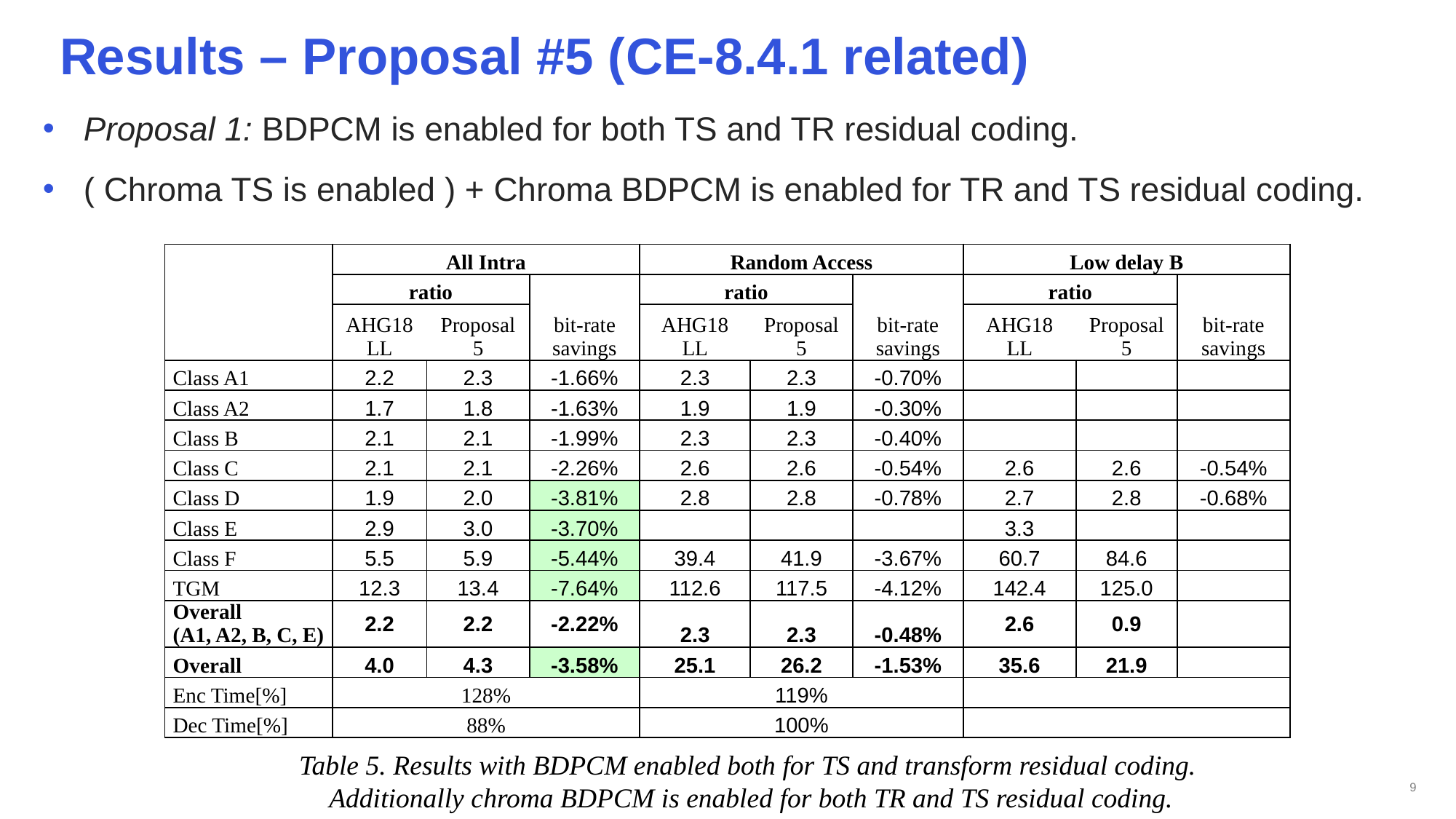

Results – Proposal #5 (CE-8.4.1 related)
Proposal 1: BDPCM is enabled for both TS and TR residual coding.
( Chroma TS is enabled ) + Chroma BDPCM is enabled for TR and TS residual coding.
|  | All Intra |  |  | Random Access |  |  | Low delay B |  |  |
| --- | --- | --- | --- | --- | --- | --- | --- | --- | --- |
|  | ratio |  | bit-rate savings | ratio |  | bit-rate savings | ratio |  | bit-rate savings |
|  | AHG18 LL | Proposal 5 |  | AHG18 LL | Proposal 5 |  | AHG18 LL | Proposal 5 |  |
| Class A1 | 2.2 | 2.3 | -1.66% | 2.3 | 2.3 | -0.70% |  |  |  |
| Class A2 | 1.7 | 1.8 | -1.63% | 1.9 | 1.9 | -0.30% |  |  |  |
| Class B | 2.1 | 2.1 | -1.99% | 2.3 | 2.3 | -0.40% |  |  |  |
| Class C | 2.1 | 2.1 | -2.26% | 2.6 | 2.6 | -0.54% | 2.6 | 2.6 | -0.54% |
| Class D | 1.9 | 2.0 | -3.81% | 2.8 | 2.8 | -0.78% | 2.7 | 2.8 | -0.68% |
| Class E | 2.9 | 3.0 | -3.70% |  |  |  | 3.3 |  |  |
| Class F | 5.5 | 5.9 | -5.44% | 39.4 | 41.9 | -3.67% | 60.7 | 84.6 |  |
| TGM | 12.3 | 13.4 | -7.64% | 112.6 | 117.5 | -4.12% | 142.4 | 125.0 |  |
| Overall (A1, A2, B, C, E) | 2.2 | 2.2 | -2.22% | 2.3 | 2.3 | -0.48% | 2.6 | 0.9 |  |
| Overall | 4.0 | 4.3 | -3.58% | 25.1 | 26.2 | -1.53% | 35.6 | 21.9 |  |
| Enc Time[%] | 128% |  |  | 119% |  |  |  |  |  |
| Dec Time[%] | 88% |  |  | 100% |  |  |  |  |  |
Table 5. Results with BDPCM enabled both for TS and transform residual coding.
Additionally chroma BDPCM is enabled for both TR and TS residual coding.